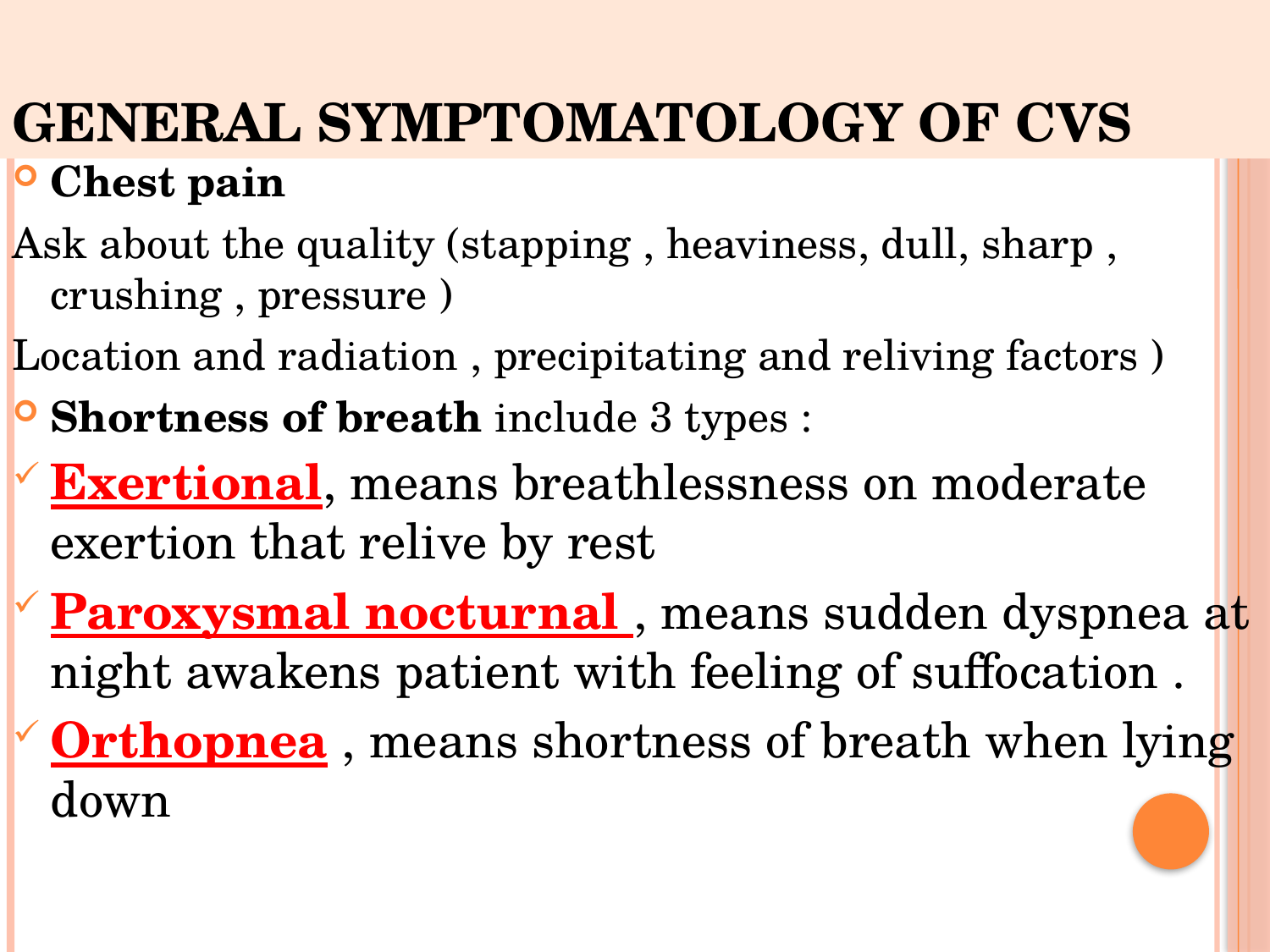

# General Symptomatology of CVS
Chest pain
Ask about the quality (stapping , heaviness, dull, sharp , crushing , pressure )
Location and radiation , precipitating and reliving factors )
Shortness of breath include 3 types :
Exertional, means breathlessness on moderate exertion that relive by rest
Paroxysmal nocturnal , means sudden dyspnea at night awakens patient with feeling of suffocation .
Orthopnea , means shortness of breath when lying down